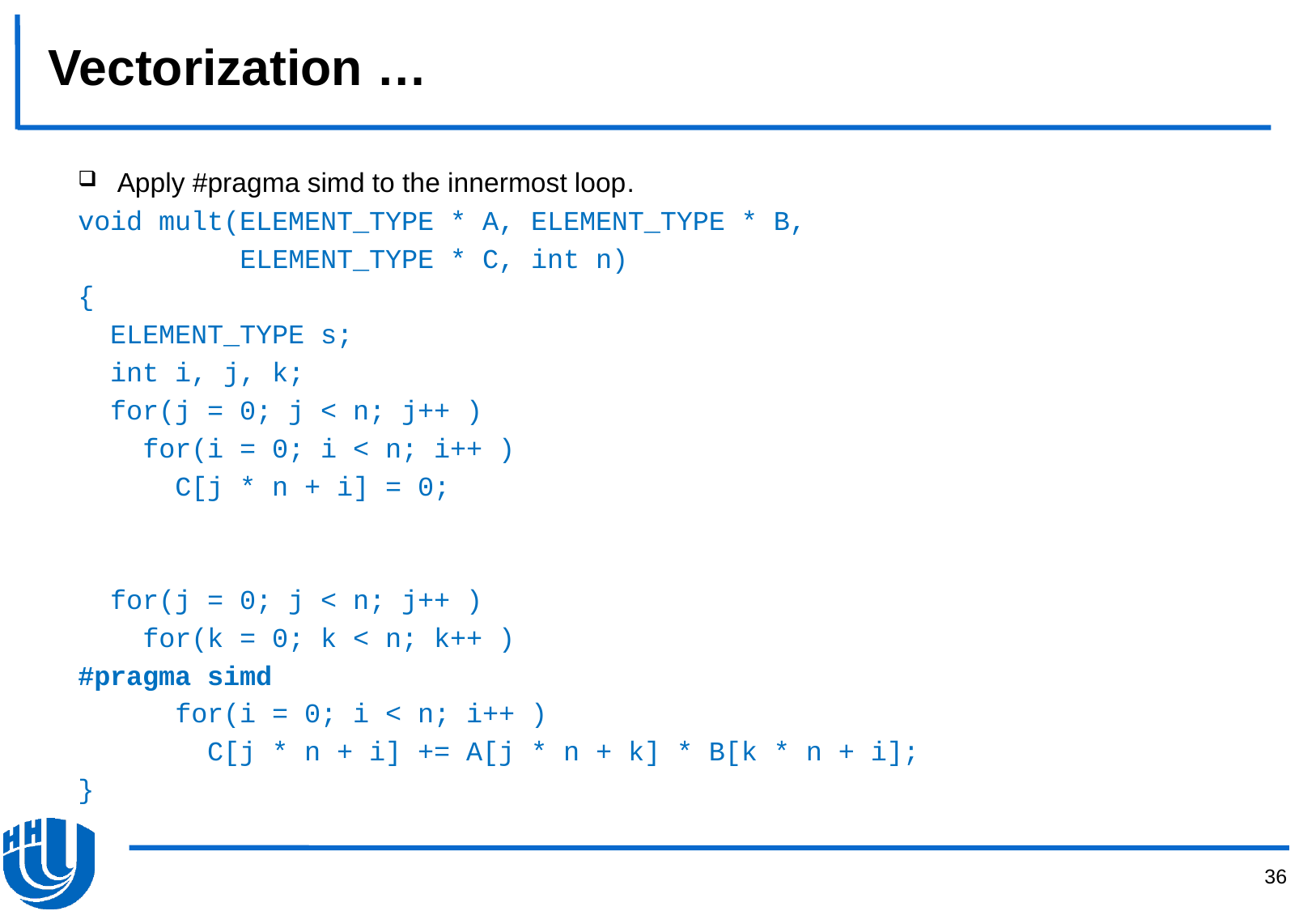

# Vectorization …
Apply #pragma simd to the innermost loop.
void mult(ELEMENT_TYPE * A, ELEMENT_TYPE * B,
          ELEMENT_TYPE * C, int n)
{
  ELEMENT_TYPE s;
  int i, j, k;
  for(j = 0; j < n; j++ )
    for(i = 0; i < n; i++ )
      C[j * n + i] = 0;

  for(j = 0; j < n; j++ )
    for(k = 0; k < n; k++ )
#pragma simd
      for(i = 0; i < n; i++ )
        C[j * n + i] += A[j * n + k] * B[k * n + i];
}